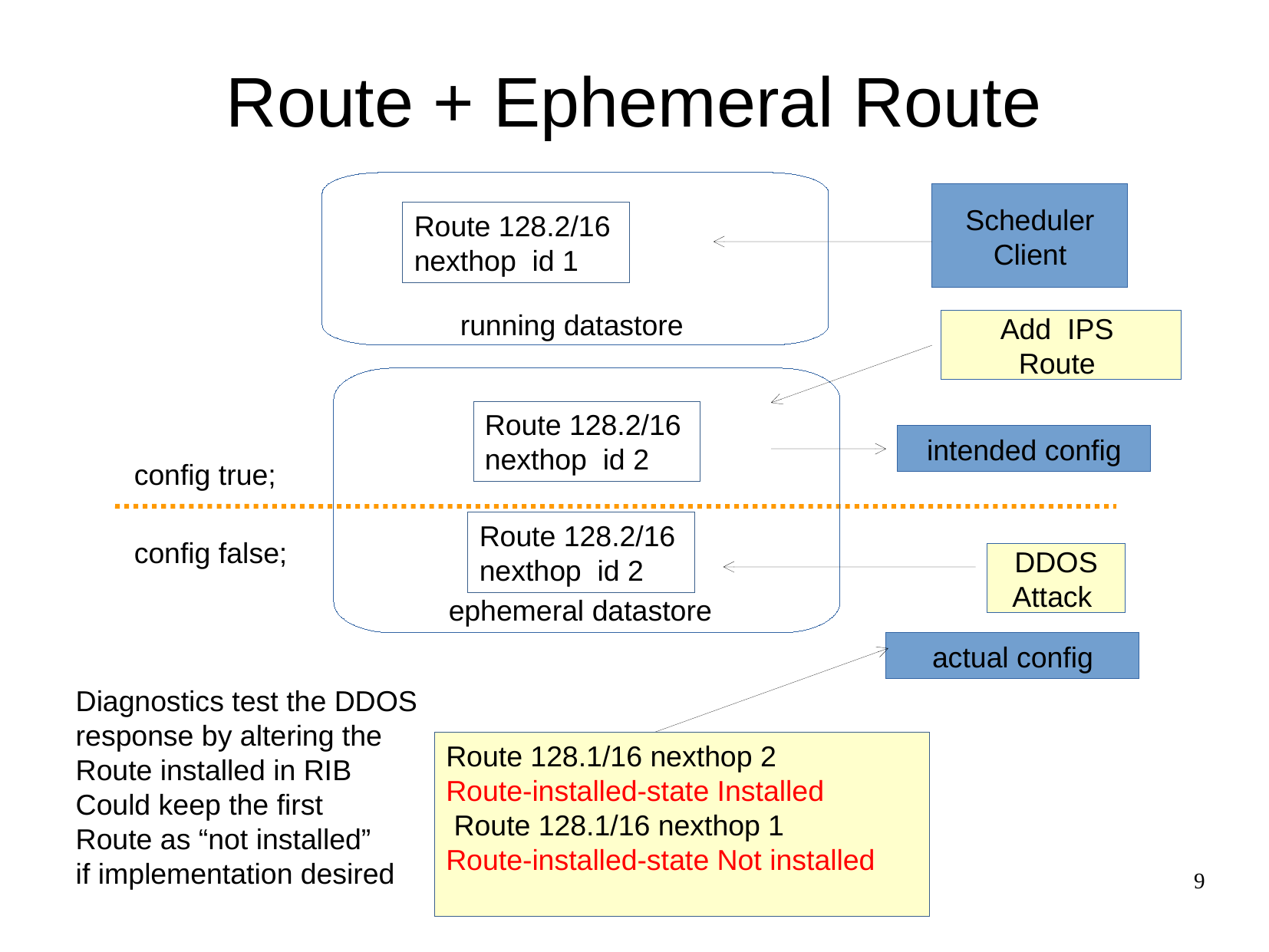

Route + Ephemeral Route

Scheduler
Client
Route 128.2/16
nexthop  id 1

running datastore
Add  IPS
Route

Route 128.2/16
nexthop  id 2
intended config

config true;

Route 128.2/16
nexthop  id 2
config false;
DDOS
Attack

ephemeral datastore
actual config

Diagnostics test the DDOS
response by altering the
Route installed in RIB
Could keep the first
Route as “not installed”
if implementation desired
Route 128.1/16 nexthop 2
Route-installed-state Installed
 Route 128.1/16 nexthop 1
Route-installed-state Not installed

9